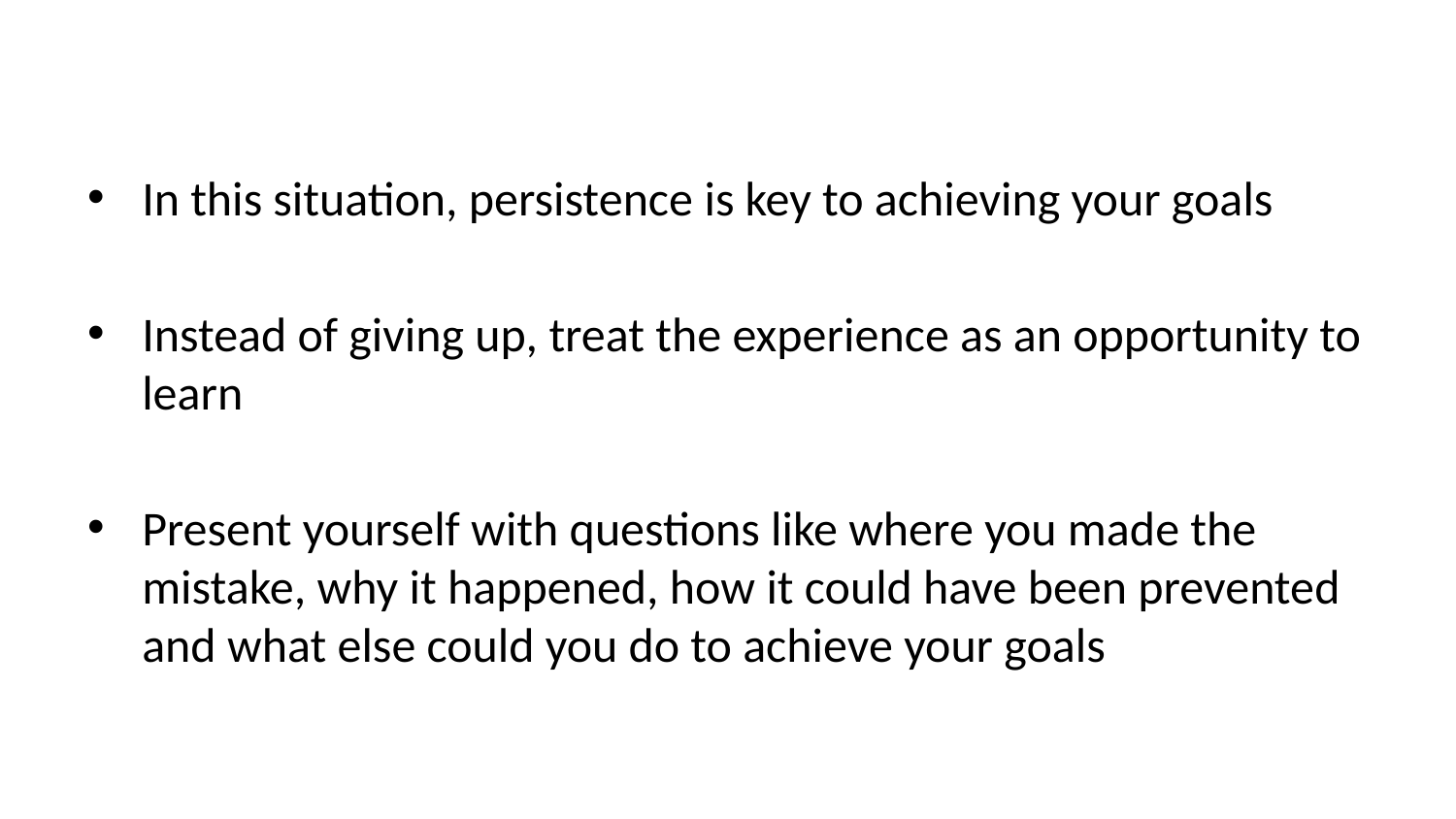

In this situation, persistence is key to achieving your goals

Instead of giving up, treat the experience as an opportunity to learn

Present yourself with questions like where you made the mistake, why it happened, how it could have been prevented and what else could you do to achieve your goals